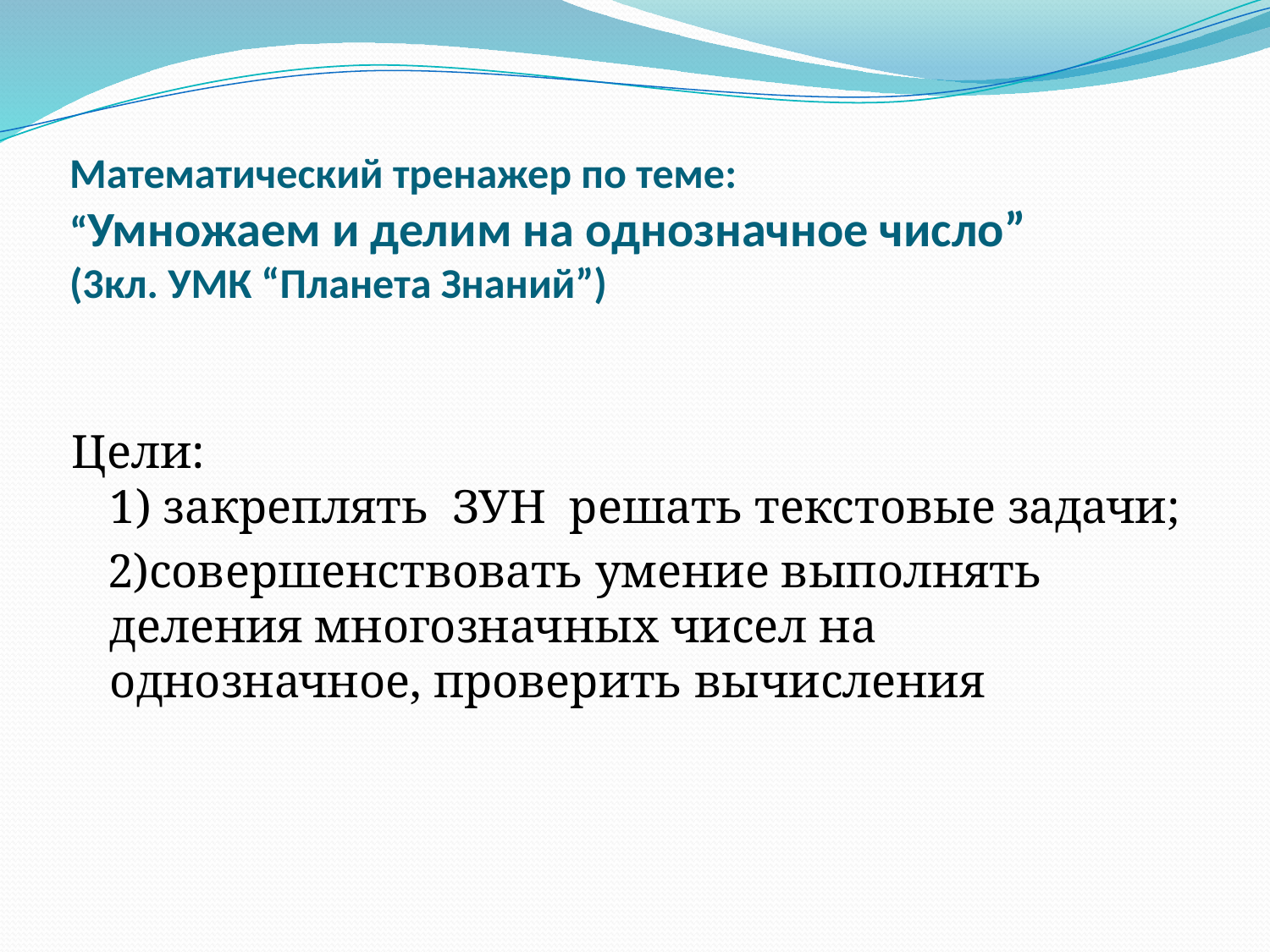

# Математический тренажер по теме: “Умножаем и делим на однозначное число” (3кл. УМК “Планета Знаний”)
Цели:
1) закреплять  ЗУН  решать текстовые задачи;
   2)совершенствовать умение выполнять деления многозначных чисел на однозначное, проверить вычисления